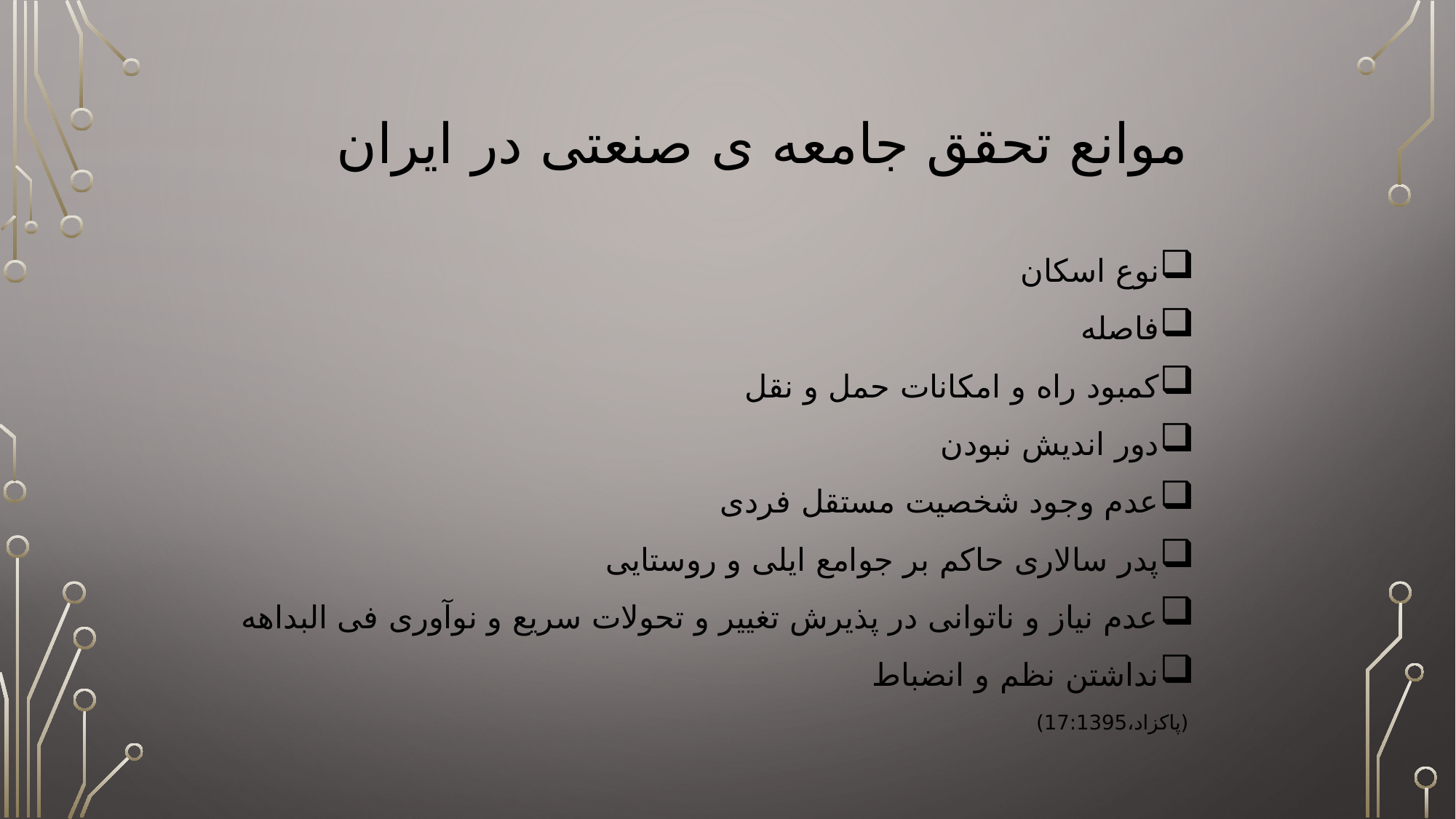

موانع تحقق جامعه ی صنعتی در ایران

نوع اسکان
فاصله
کمبود راه و امکانات حمل و نقل
دور اندیش نبودن
عدم وجود شخصیت مستقل فردی
پدر سالاری حاکم بر جوامع ایلی و روستایی
عدم نیاز و ناتوانی در پذیرش تغییر و تحولات سریع و نوآوری فی البداهه
نداشتن نظم و انضباط
(پاکزاد،17:1395)